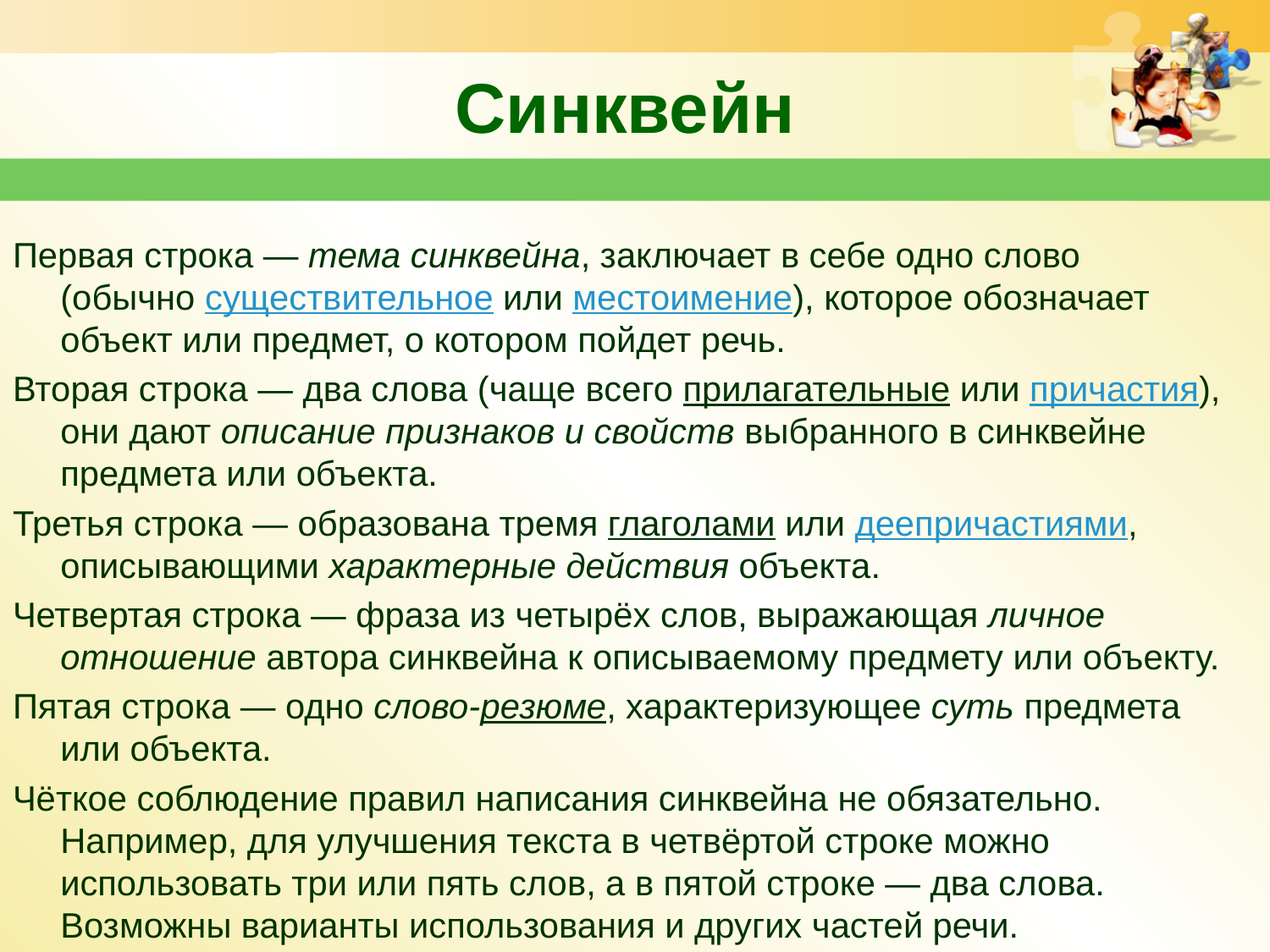

Синквейн
Первая строка — тема синквейна, заключает в себе одно слово (обычно существительное или местоимение), которое обозначает объект или предмет, о котором пойдет речь.
Вторая строка — два слова (чаще всего прилагательные или причастия), они дают описание признаков и свойств выбранного в синквейне предмета или объекта.
Третья строка — образована тремя глаголами или деепричастиями, описывающими характерные действия объекта.
Четвертая строка — фраза из четырёх слов, выражающая личное отношение автора синквейна к описываемому предмету или объекту.
Пятая строка — одно слово-резюме, характеризующее суть предмета или объекта.
Чёткое соблюдение правил написания синквейна не обязательно. Например, для улучшения текста в четвёртой строке можно использовать три или пять слов, а в пятой строке — два слова. Возможны варианты использования и других частей речи.